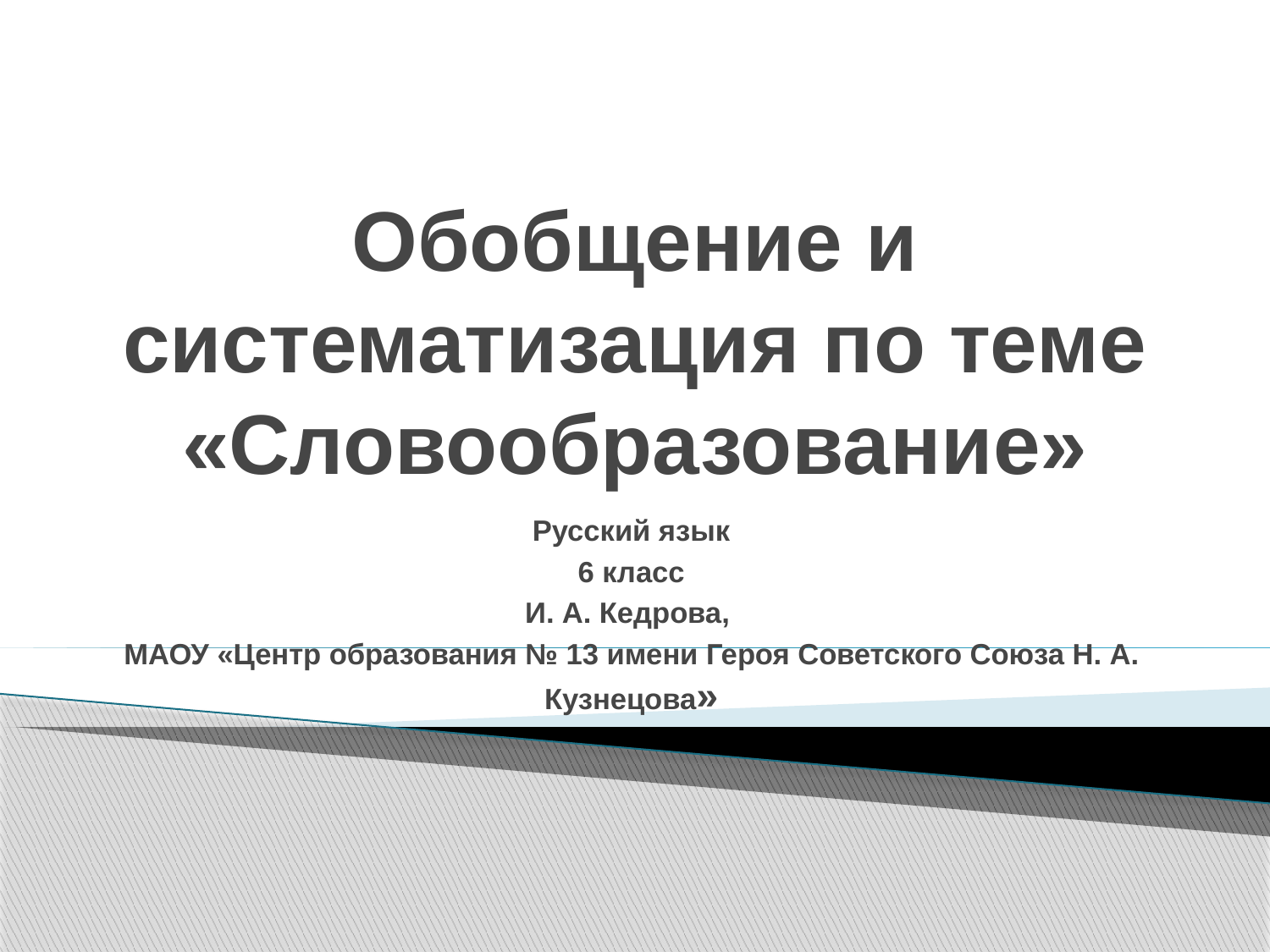

# Обобщение и систематизация по теме «Словообразование»
Русский язык
6 класс
И. А. Кедрова,
МАОУ «Центр образования № 13 имени Героя Советского Союза Н. А. Кузнецова»